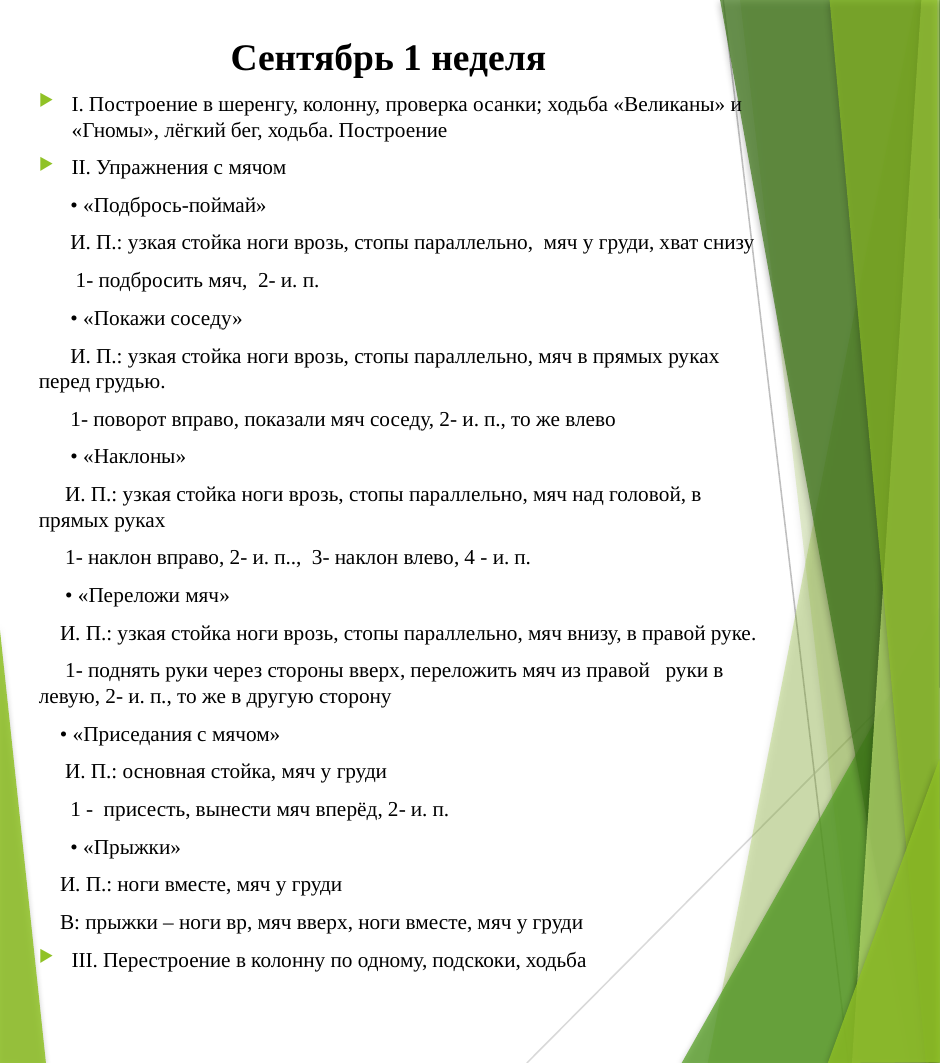

# Сентябрь 1 неделя
I. Построение в шеренгу, колонну, проверка осанки; ходьба «Великаны» и «Гномы», лёгкий бег, ходьба. Построение
II. Упражнения с мячом
      • «Подбрось-поймай»
      И. П.: узкая стойка ноги врозь, стопы параллельно,  мяч у груди, хват снизу
       1- подбросить мяч,  2- и. п.
      • «Покажи соседу»
      И. П.: узкая стойка ноги врозь, стопы параллельно, мяч в прямых руках перед грудью.
      1- поворот вправо, показали мяч соседу, 2- и. п., то же влево
      • «Наклоны»
     И. П.: узкая стойка ноги врозь, стопы параллельно, мяч над головой, в прямых руках
     1- наклон вправо, 2- и. п..,  3- наклон влево, 4 - и. п.
     • «Переложи мяч»
    И. П.: узкая стойка ноги врозь, стопы параллельно, мяч внизу, в правой руке.
     1- поднять руки через стороны вверх, переложить мяч из правой   руки в левую, 2- и. п., то же в другую сторону
    • «Приседания с мячом»
     И. П.: основная стойка, мяч у груди
      1 -  присесть, вынести мяч вперёд, 2- и. п.
      • «Прыжки»
    И. П.: ноги вместе, мяч у груди
    В: прыжки – ноги вр, мяч вверх, ноги вместе, мяч у груди
III. Перестроение в колонну по одному, подскоки, ходьба